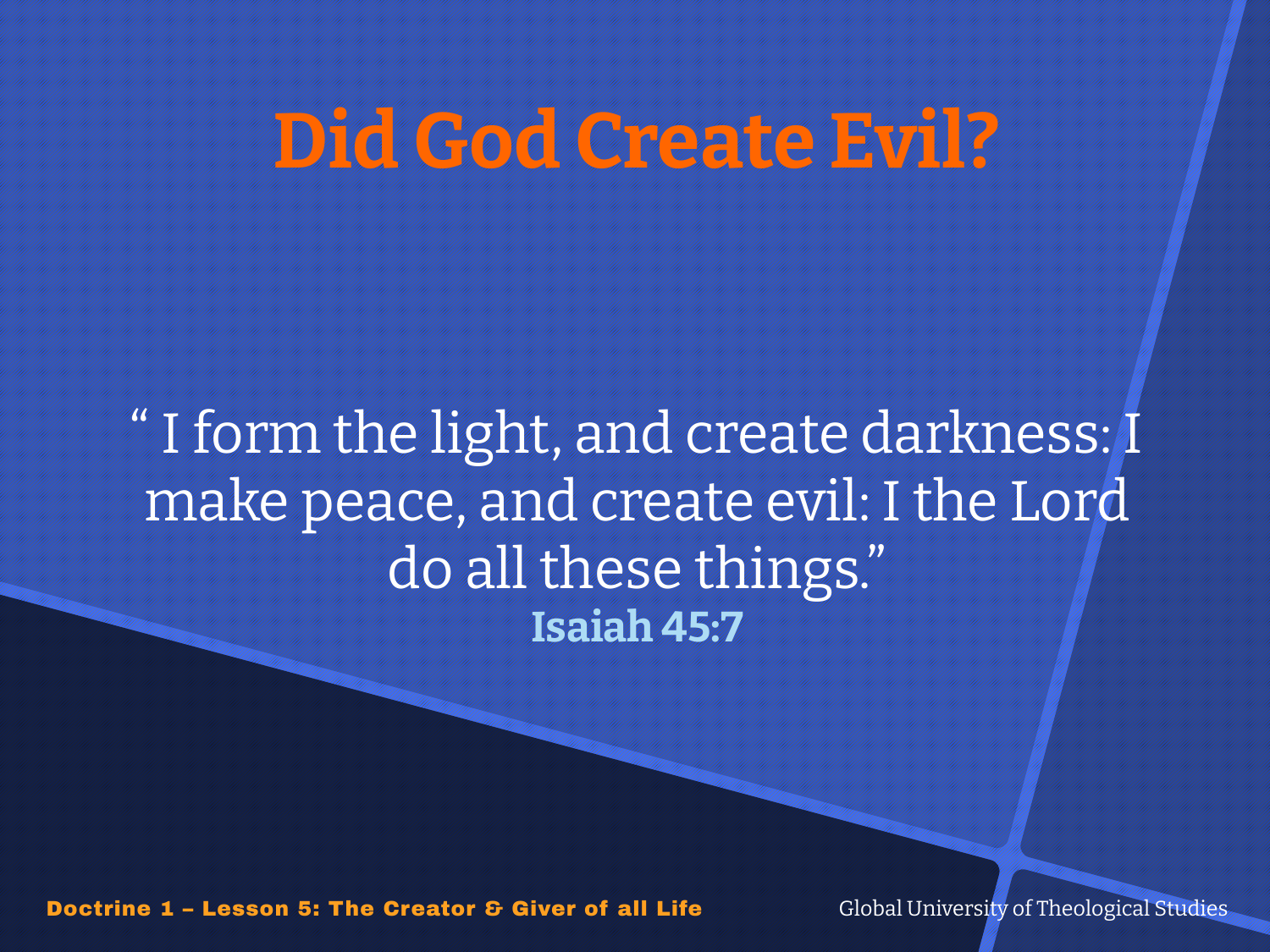

Did God Create Evil?
“ I form the light, and create darkness: I make peace, and create evil: I the Lord do all these things.”
Isaiah 45:7
Doctrine 1 – Lesson 5: The Creator & Giver of all Life                 Global University of Theological Studies